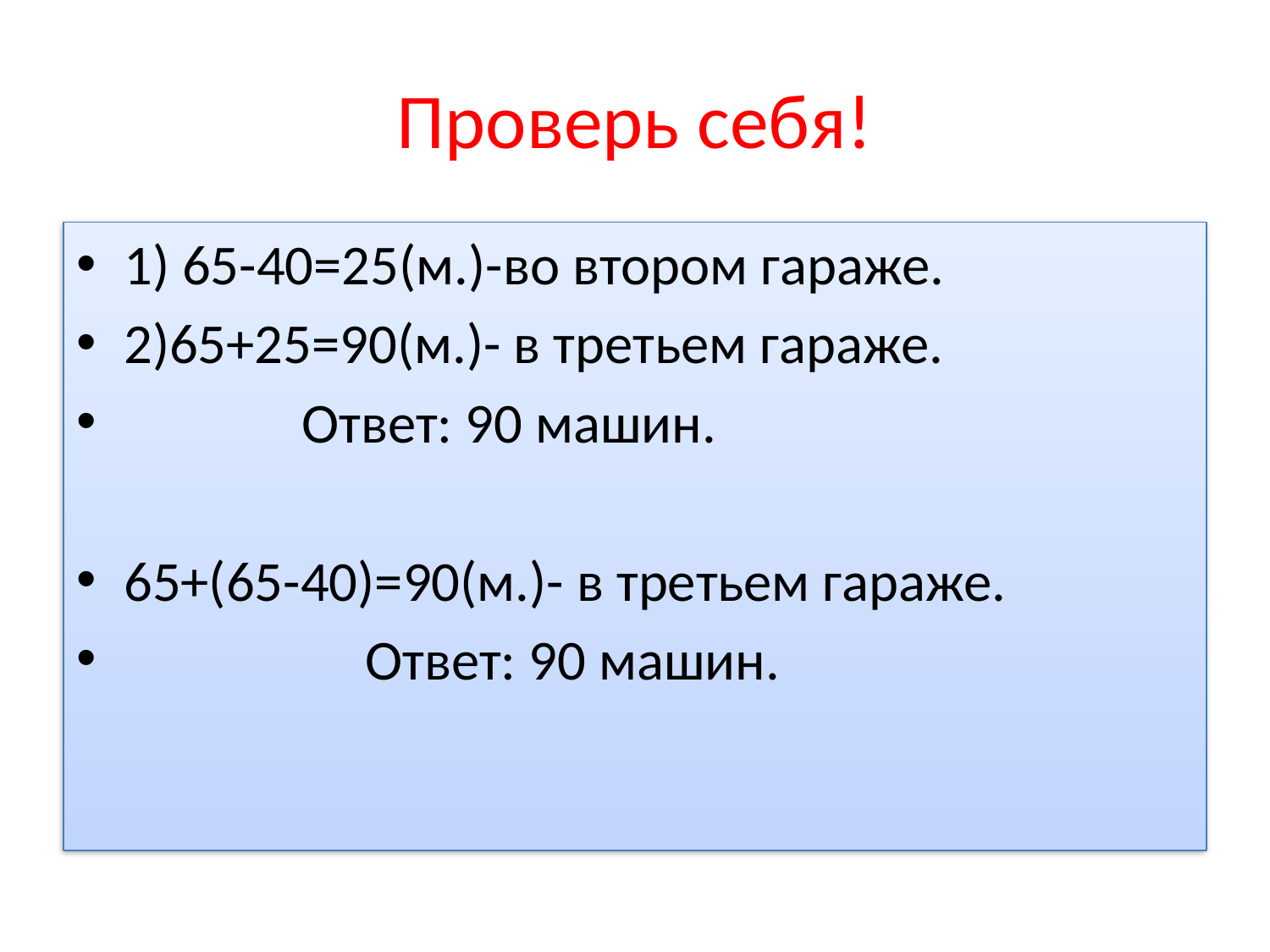

# Проверь себя!
1) 65-40=25(м.)-во втором гараже.
2)65+25=90(м.)- в третьем гараже.
              Ответ: 90 машин.

65+(65-40)=90(м.)- в третьем гараже.
                   Ответ: 90 машин.